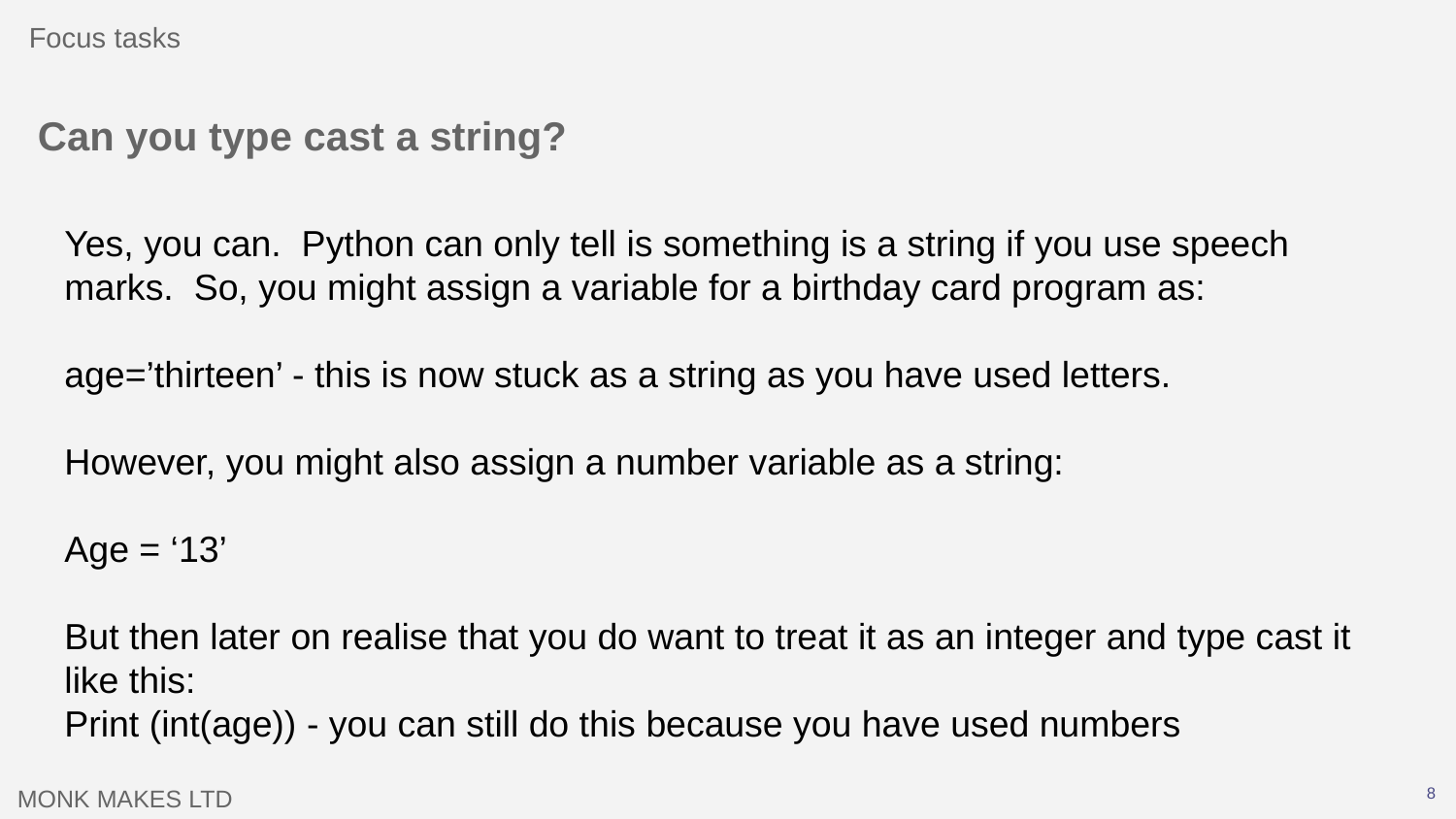

Focus tasks
# Can you type cast a string?

Yes, you can.  Python can only tell is something is a string if you use speech marks.  So, you might assign a variable for a birthday card program as:

age=’thirteen’ - this is now stuck as a string as you have used letters.

However, you might also assign a number variable as a string:

Age = ‘13’

But then later on realise that you do want to treat it as an integer and type cast it like this:
Print (int(age)) - you can still do this because you have used numbers

8